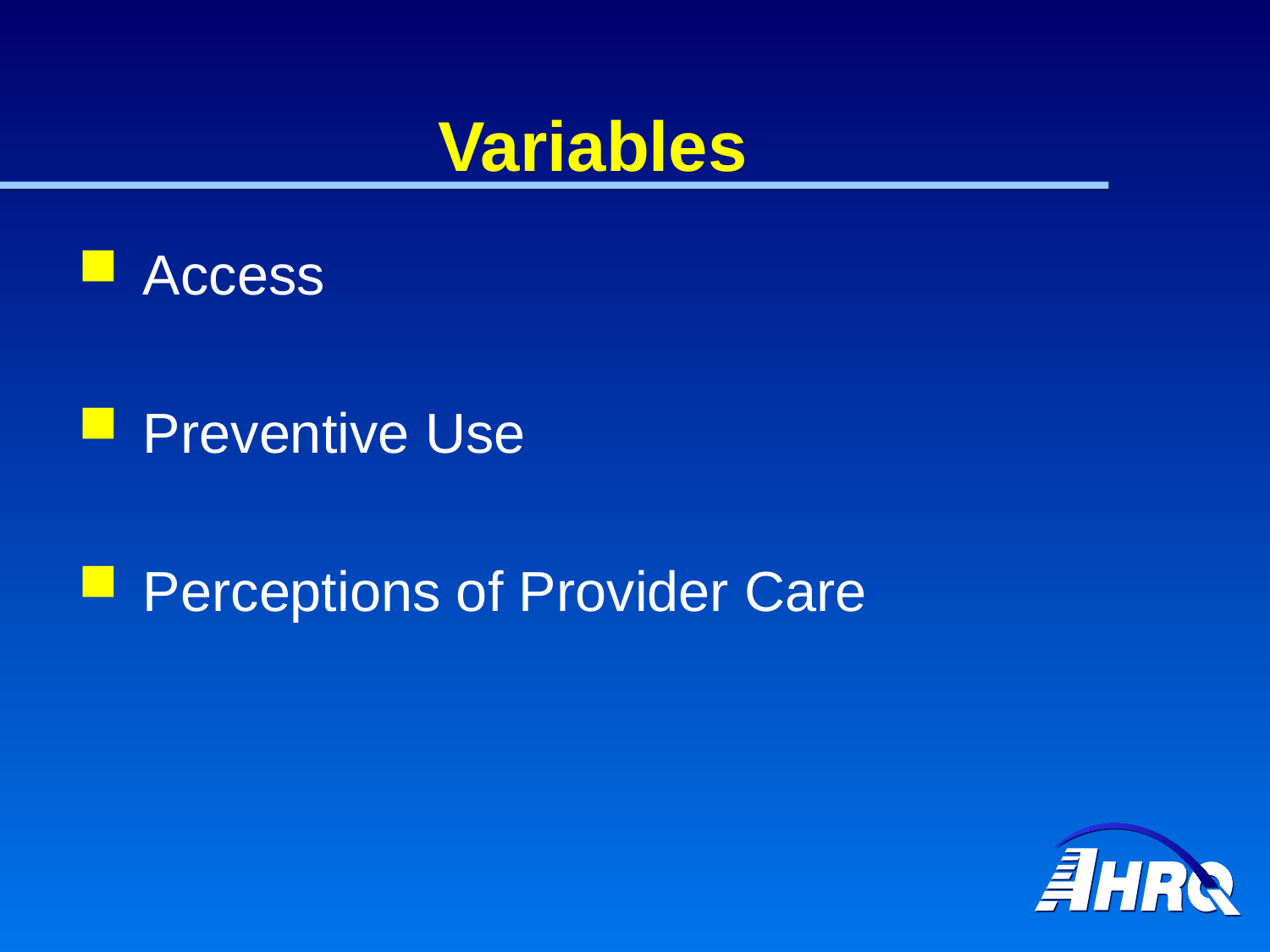

# Variables
Access

Preventive Use

Perceptions of Provider Care